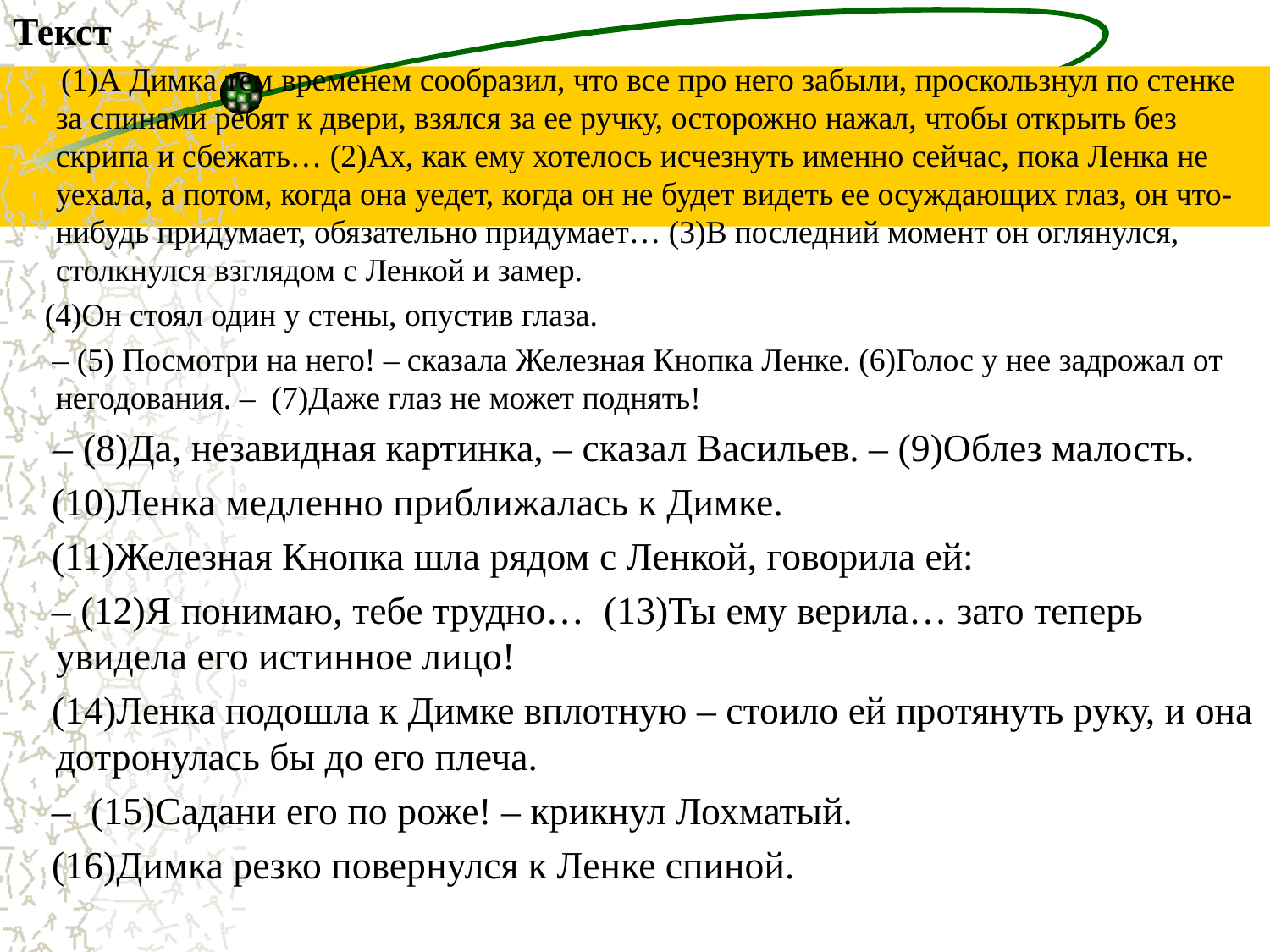

Текст
      (1)А Димка тем временем сообразил, что все про него забыли, проскользнул по стенке за спинами ребят к двери, взялся за ее ручку, осторожно нажал, чтобы открыть без скрипа и сбежать… (2)Ах, как ему хотелось исчезнуть именно сейчас, пока Ленка не уехала, а потом, когда она уедет, когда он не будет видеть ее осуждающих глаз, он что-нибудь придумает, обязательно придумает… (3)В последний момент он оглянулся, столкнулся взглядом с Ленкой и замер.
    (4)Он стоял один у стены, опустив глаза.
     – (5) Посмотри на него! – сказала Железная Кнопка Ленке. (6)Голос у нее задрожал от негодования. –  (7)Даже глаз не может поднять!
     – (8)Да, незавидная картинка, – сказал Васильев. – (9)Облез малость.
    (10)Ленка медленно приближалась к Димке.
    (11)Железная Кнопка шла рядом с Ленкой, говорила ей:
    – (12)Я понимаю, тебе трудно…  (13)Ты ему верила… зато теперь увидела его истинное лицо!
    (14)Ленка подошла к Димке вплотную – стоило ей протянуть руку, и она дотронулась бы до его плеча.
    –  (15)Садани его по роже! – крикнул Лохматый.
    (16)Димка резко повернулся к Ленке спиной.